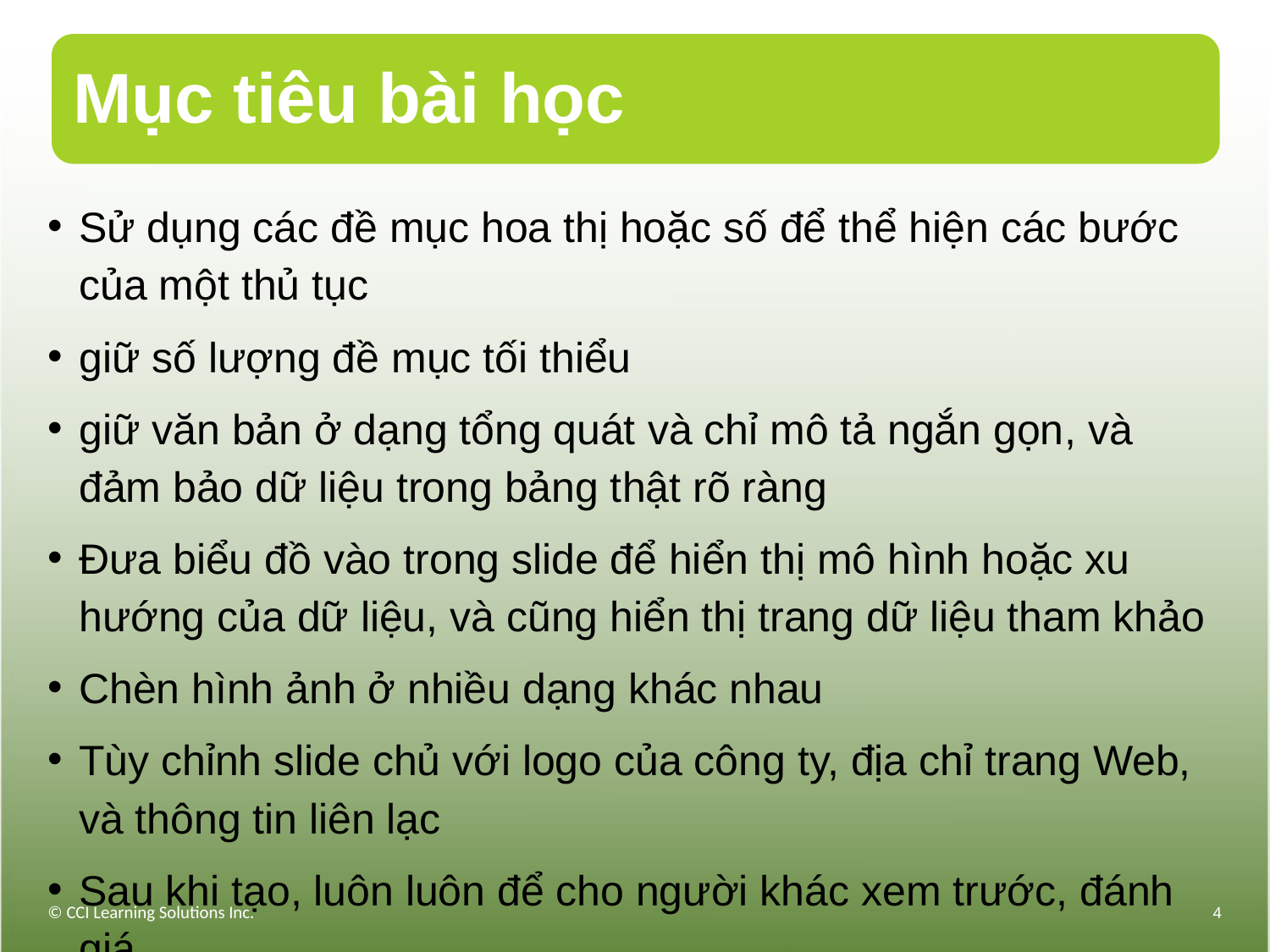

# Mục tiêu bài học
Sử dụng các đề mục hoa thị hoặc số để thể hiện các bước của một thủ tục
giữ số lượng đề mục tối thiểu
giữ văn bản ở dạng tổng quát và chỉ mô tả ngắn gọn, và đảm bảo dữ liệu trong bảng thật rõ ràng
Đưa biểu đồ vào trong slide để hiển thị mô hình hoặc xu hướng của dữ liệu, và cũng hiển thị trang dữ liệu tham khảo
Chèn hình ảnh ở nhiều dạng khác nhau
Tùy chỉnh slide chủ với logo của công ty, địa chỉ trang Web, và thông tin liên lạc
Sau khi tạo, luôn luôn để cho người khác xem trước, đánh giá

© CCI Learning Solutions Inc.
4